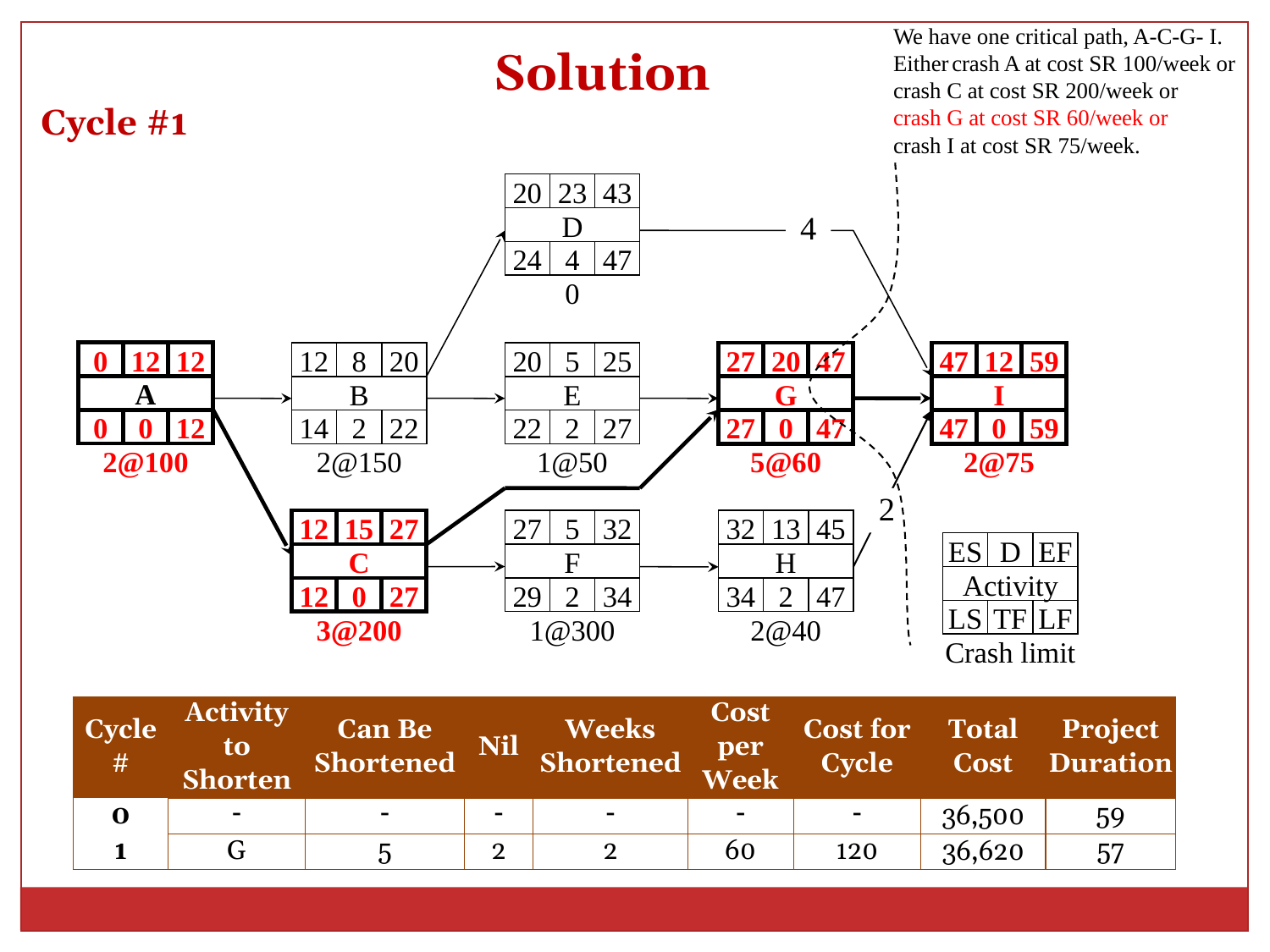

We have one critical path, A-C-G- I.
Either	crash A at cost SR 100/week or
crash C at cost SR 200/week or
crash G at cost SR 60/week or
crash I at cost SR 75/week.
Solution
Cycle #1

20
23
43
D
24
4
47
4

0
0
12
12
A
0
0
12
12
8
20
B
14
2
22
20
5
25
E
22
2
27
27
20
47
G
27
0
47
47
12
59
I
47
0
59
2@75

2@100
2@150
1@50
5@60

2
12
15
27
C
12
0
27
27
5
32
F
29
2
34
1@300
32
13
45
H
34
2
47
2@40
ES
D
EF
Activity
LS
TF
LF
Crash limit

3@200
| Cycle # | Activity to Shorten | Can Be Shortened | Nil | Weeks Shortened | Cost per Week | Cost for Cycle | Total Cost | Project Duration |
| --- | --- | --- | --- | --- | --- | --- | --- | --- |
| 0 | − | − | − | − | − | − | 36,500 | 59 |
| 1 | G | 5 | 2 | 2 | 60 | 120 | 36,620 | 57 |